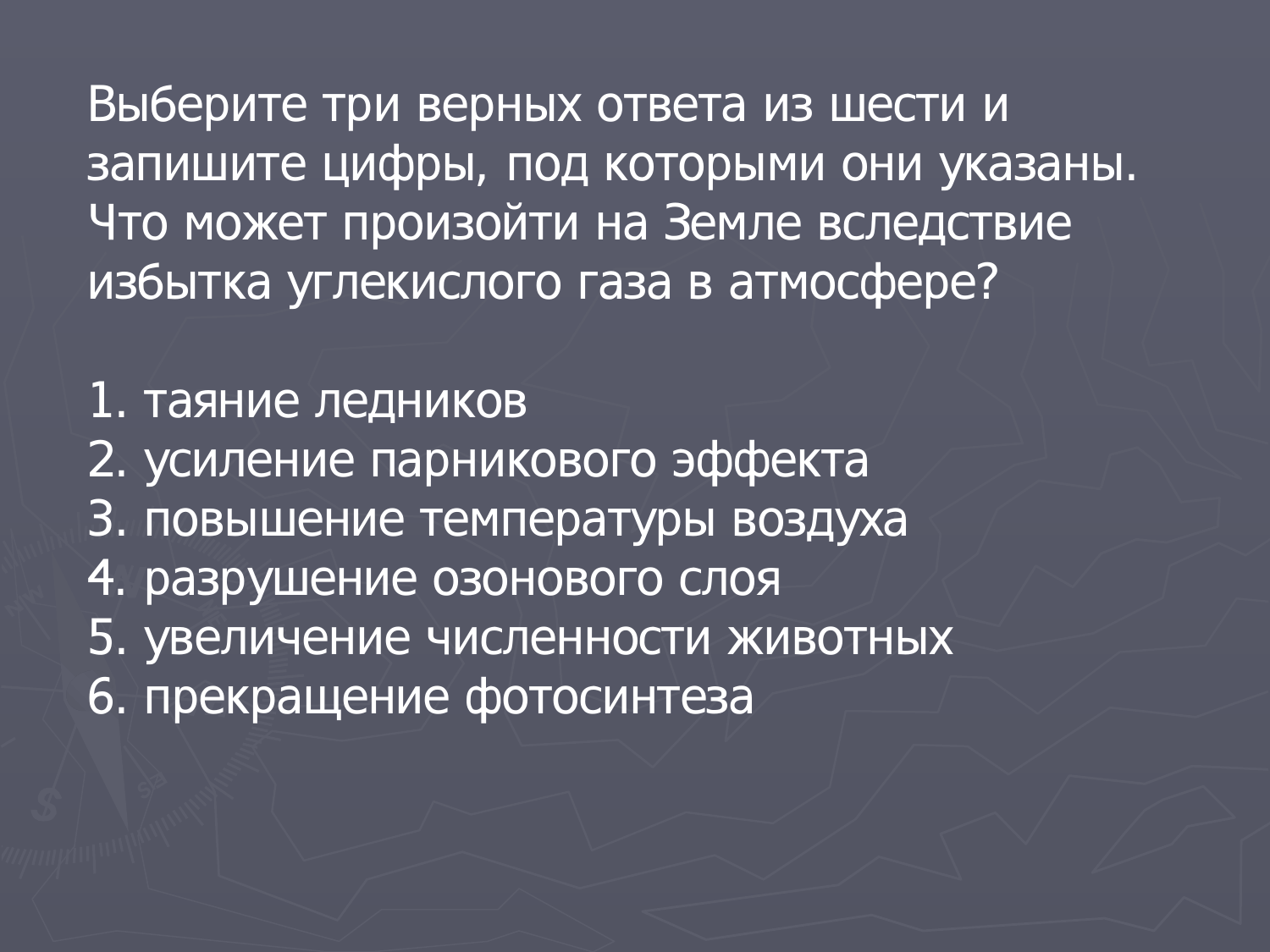

Выберите три верных ответа из шести и запишите цифры, под которыми они указаны.
Что может произойти на Земле вследствие избытка углекислого газа в атмосфере?

1. таяние ледников
2. усиление парникового эффекта
3. повышение температуры воздуха
4. разрушение озонового слоя
5. увеличение численности животных
6. прекращение фотосинтеза